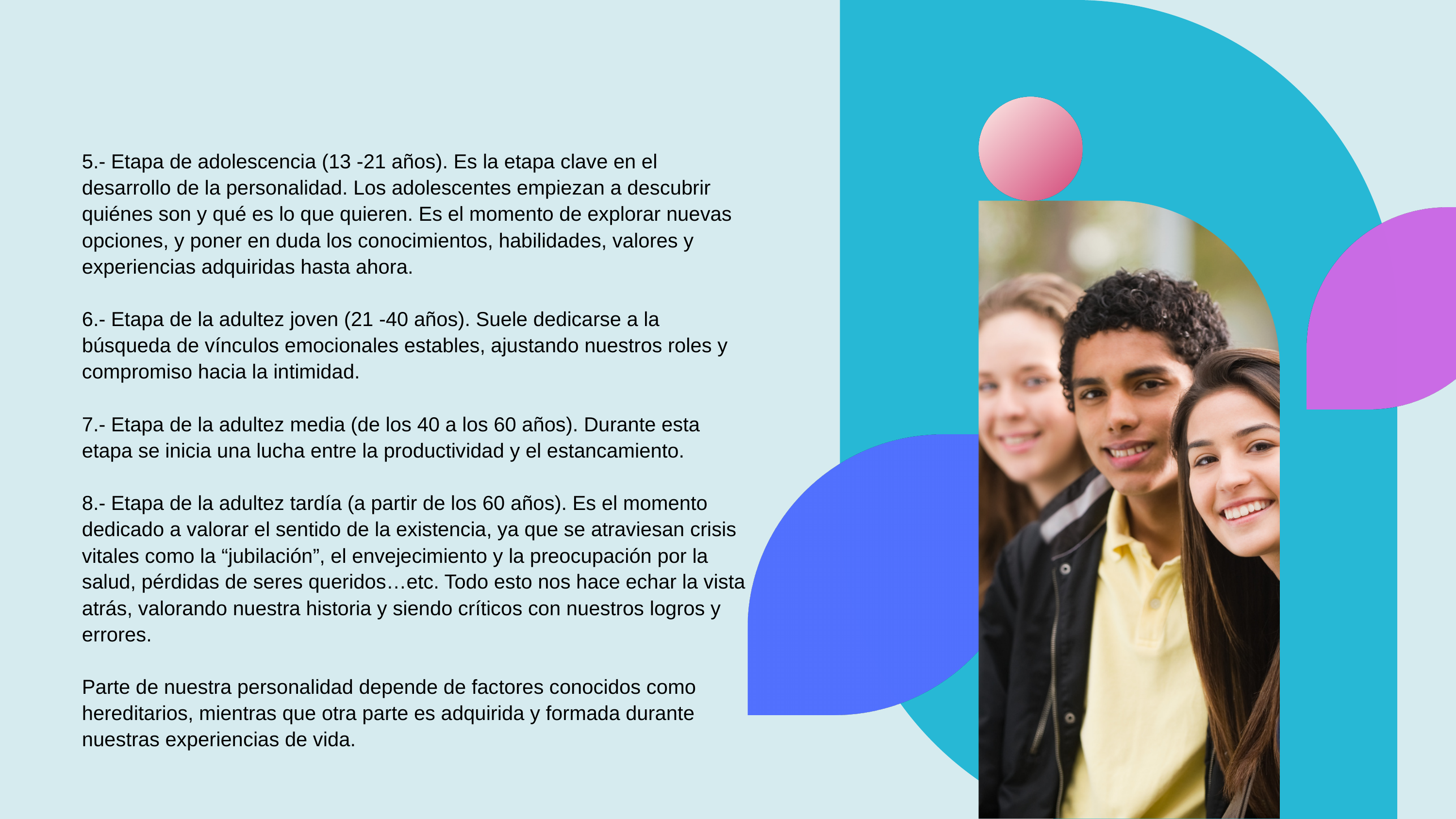

5.- Etapa de adolescencia (13 -21 años). Es la etapa clave en el desarrollo de la personalidad. Los adolescentes empiezan a descubrir quiénes son y qué es lo que quieren. Es el momento de explorar nuevas opciones, y poner en duda los conocimientos, habilidades, valores y experiencias adquiridas hasta ahora.

6.- Etapa de la adultez joven (21 -40 años). Suele dedicarse a la búsqueda de vínculos emocionales estables, ajustando nuestros roles y compromiso hacia la intimidad.

7.- Etapa de la adultez media (de los 40 a los 60 años). Durante esta etapa se inicia una lucha entre la productividad y el estancamiento.

8.- Etapa de la adultez tardía (a partir de los 60 años). Es el momento dedicado a valorar el sentido de la existencia, ya que se atraviesan crisis vitales como la “jubilación”, el envejecimiento y la preocupación por la salud, pérdidas de seres queridos…etc. Todo esto nos hace echar la vista atrás, valorando nuestra historia y siendo críticos con nuestros logros y errores.

Parte de nuestra personalidad depende de factores conocidos como hereditarios, mientras que otra parte es adquirida y formada durante nuestras experiencias de vida.